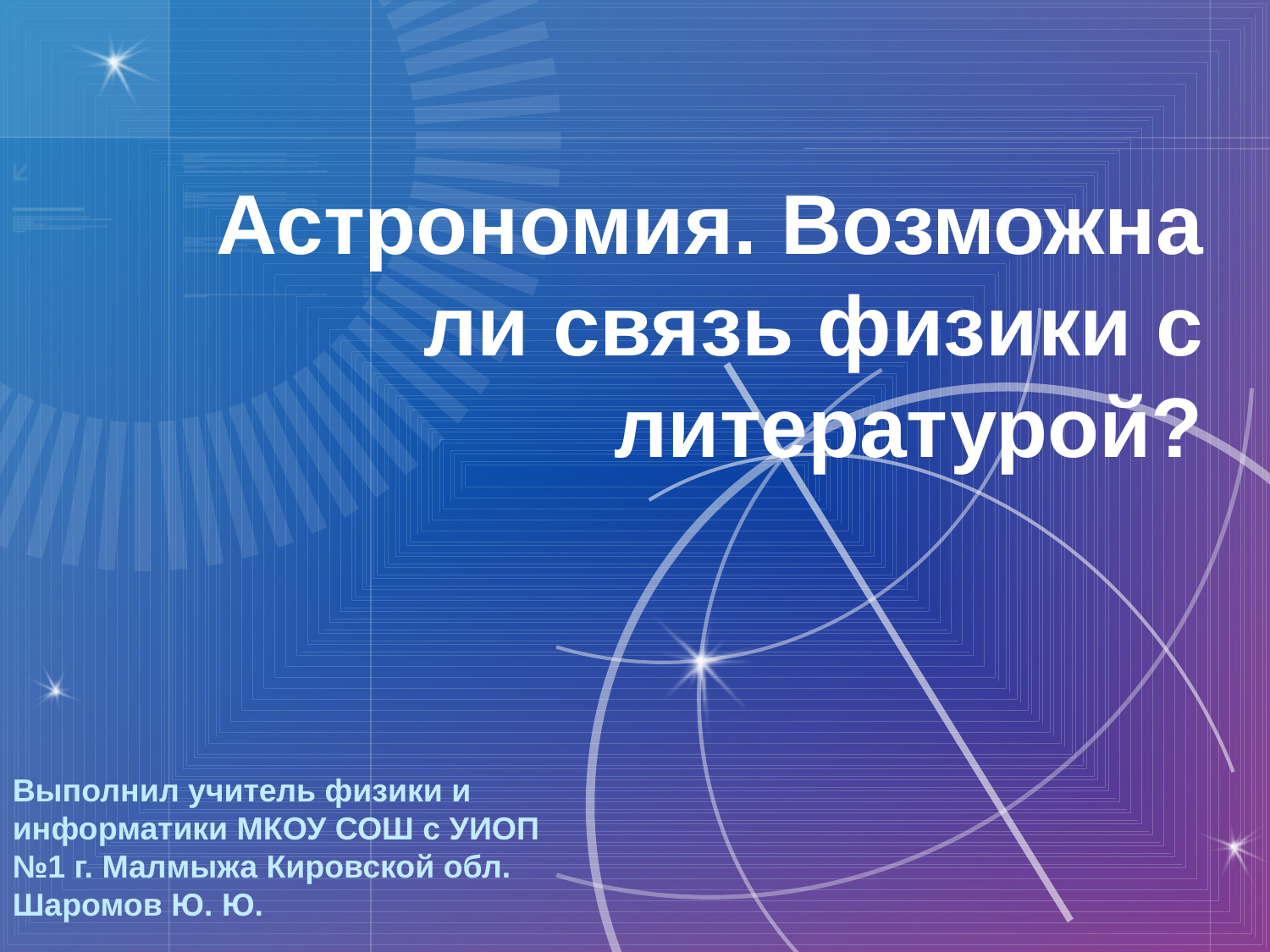

# Астрономия. Возможна ли связь физики с литературой?
Выполнил учитель физики и информатики МКОУ СОШ с УИОП №1 г. Малмыжа Кировской обл.
Шаромов Ю. Ю.